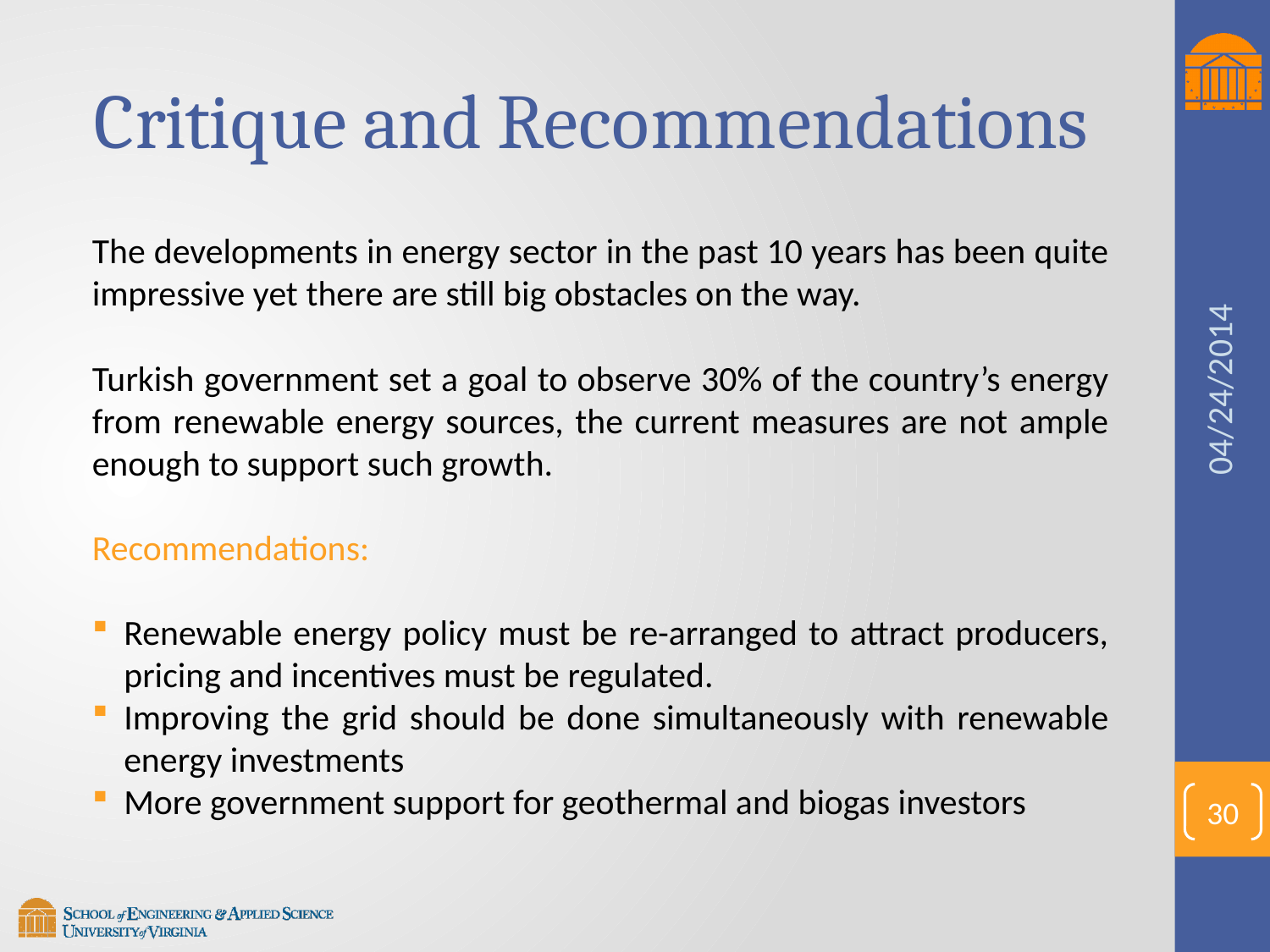

# Critique and Recommendations
The developments in energy sector in the past 10 years has been quite impressive yet there are still big obstacles on the way.

Turkish government set a goal to observe 30% of the country’s energy from renewable energy sources, the current measures are not ample enough to support such growth.

Recommendations:

Renewable energy policy must be re-arranged to attract producers, pricing and incentives must be regulated.
Improving the grid should be done simultaneously with renewable energy investments
More government support for geothermal and biogas investors

04/24/2014
30